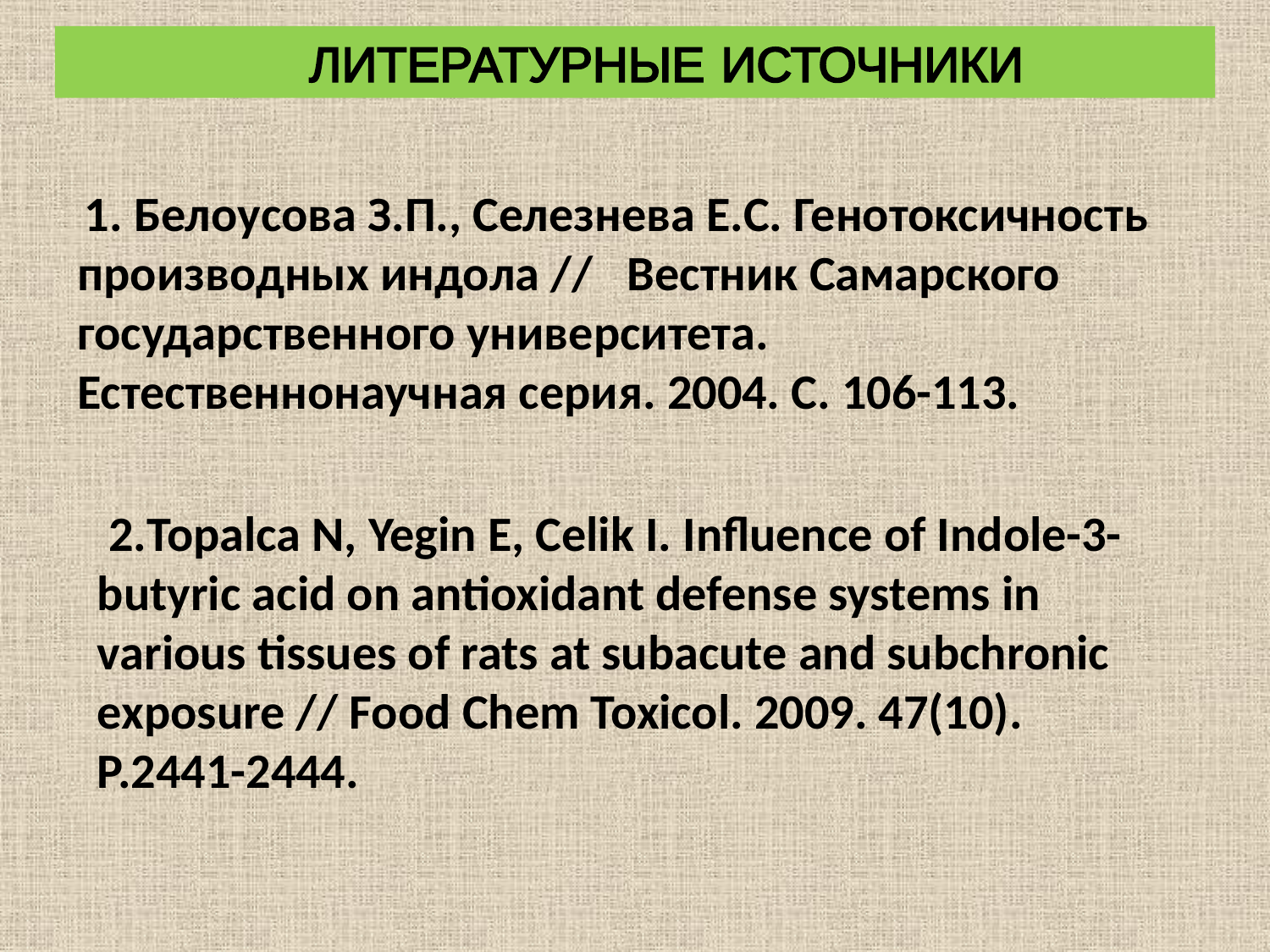

ЛИТЕРАТУРНЫЕ ИСТОЧНИКИ
 1. Белоусова З.П., Селезнева Е.С. Генотоксичность производных индола //   Вестник Самарского государственного университета. Естественнонаучная серия. 2004. С. 106-113.
 2.Topalca N, Yegin E, Celik I. Influence of Indole-3-butyric acid on antioxidant defense systems in various tissues of rats at subacute and subchronic exposure // Food Chem Toxicol. 2009. 47(10). P.2441-2444.